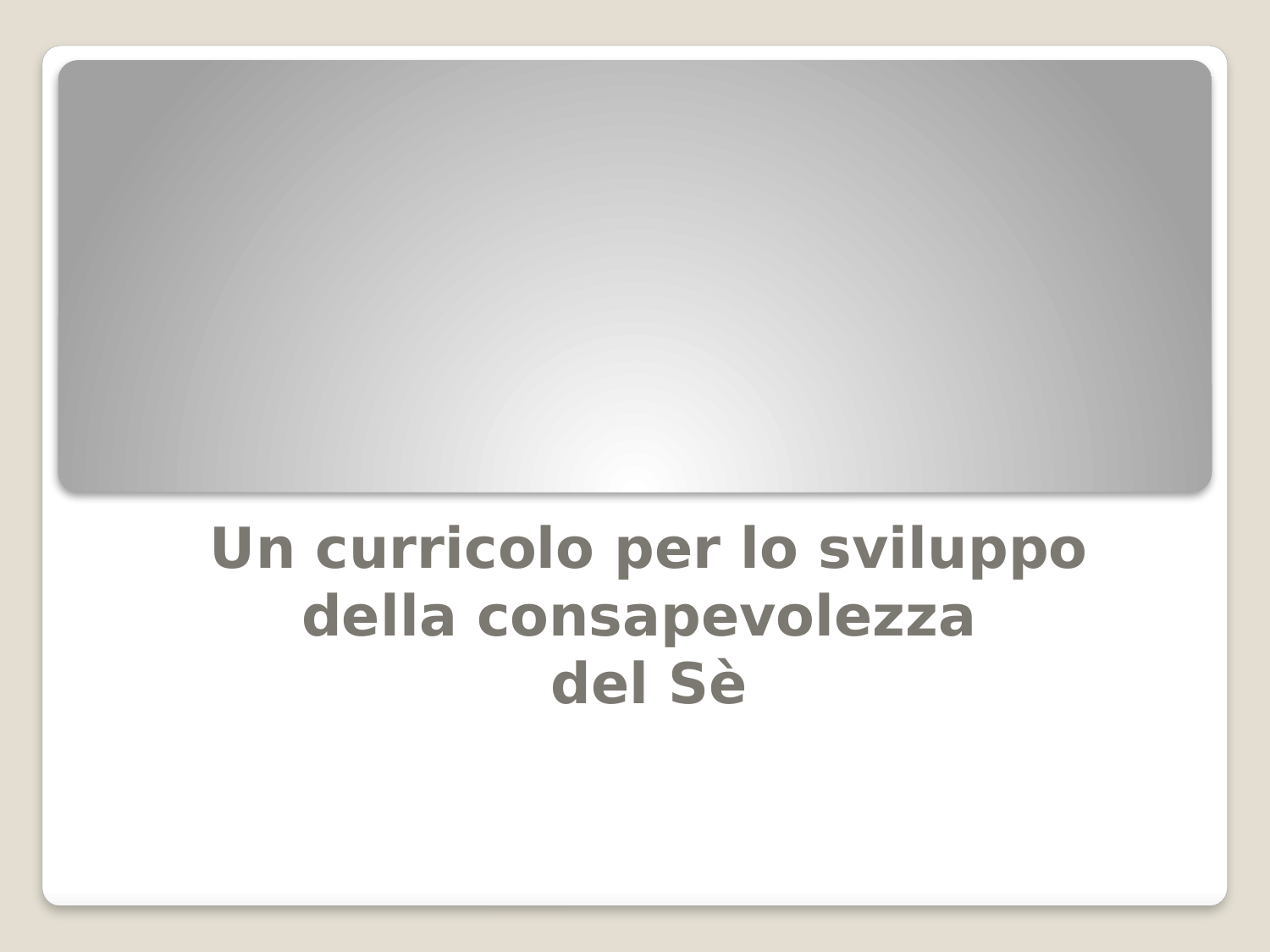

#
Un curricolo per lo sviluppo della consapevolezza
del Sè